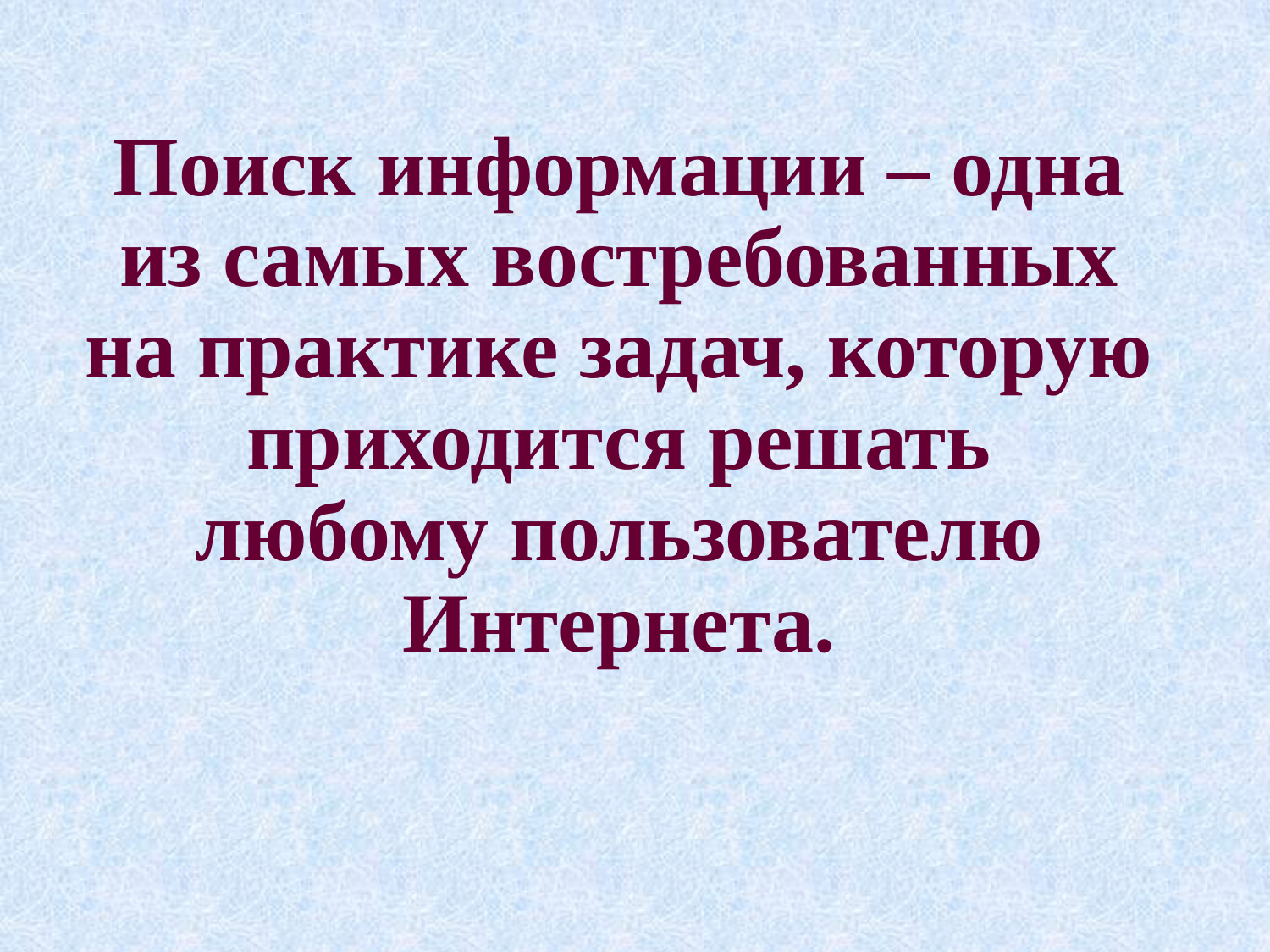

Поиск информации – одна
из самых востребованных
на практике задач, которую
приходится решать
любому пользователю
Интернета.